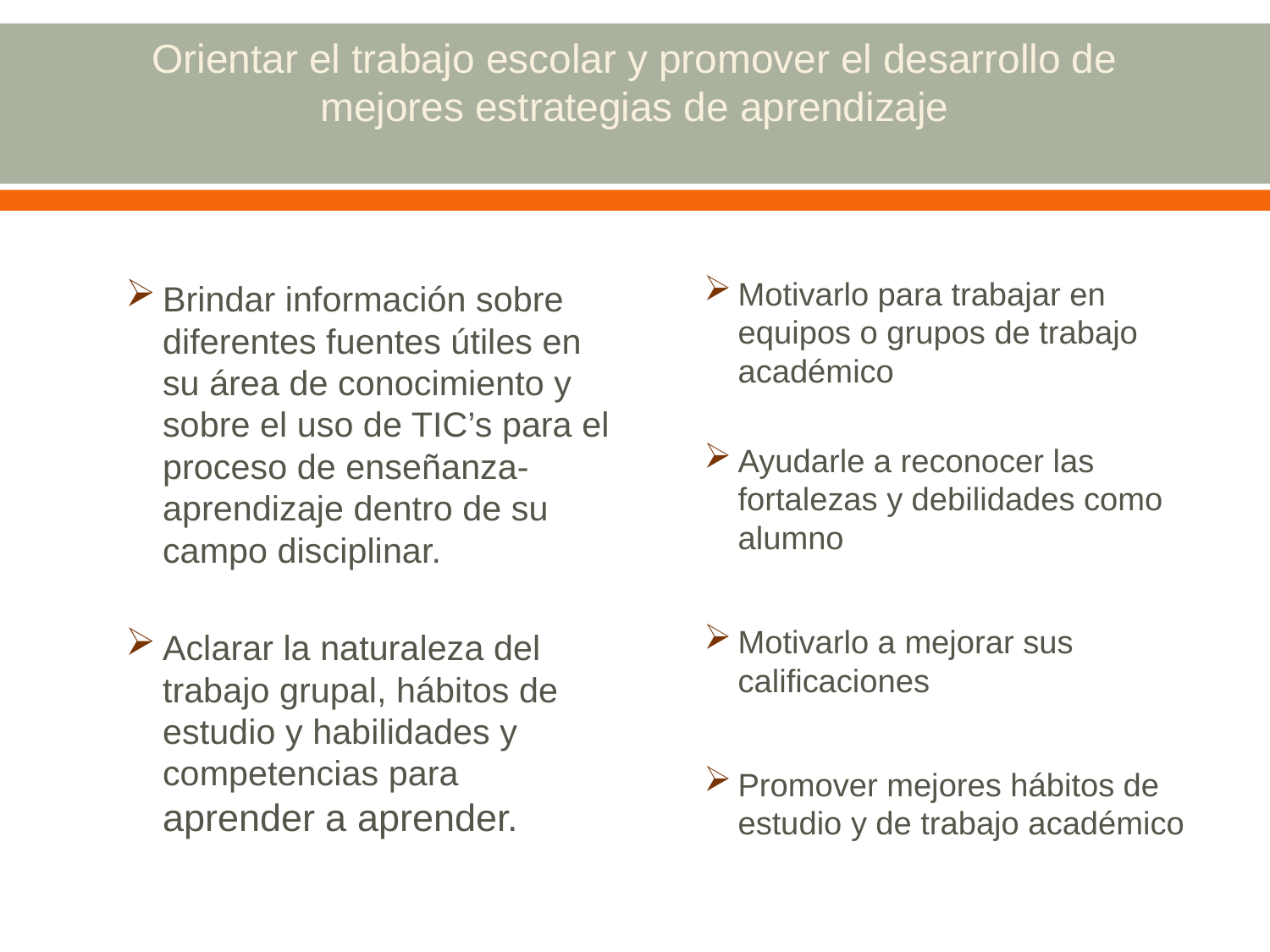

# Orientar el trabajo escolar y promover el desarrollo de mejores estrategias de aprendizaje

Brindar información sobre diferentes fuentes útiles en su área de conocimiento y sobre el uso de TIC’s para el proceso de enseñanza-aprendizaje dentro de su campo disciplinar.

Aclarar la naturaleza del trabajo grupal, hábitos de estudio y habilidades y competencias para aprender a aprender.

Motivarlo para trabajar en equipos o grupos de trabajo académico

Ayudarle a reconocer las fortalezas y debilidades como alumno

Motivarlo a mejorar sus calificaciones

Promover mejores hábitos de estudio y de trabajo académico